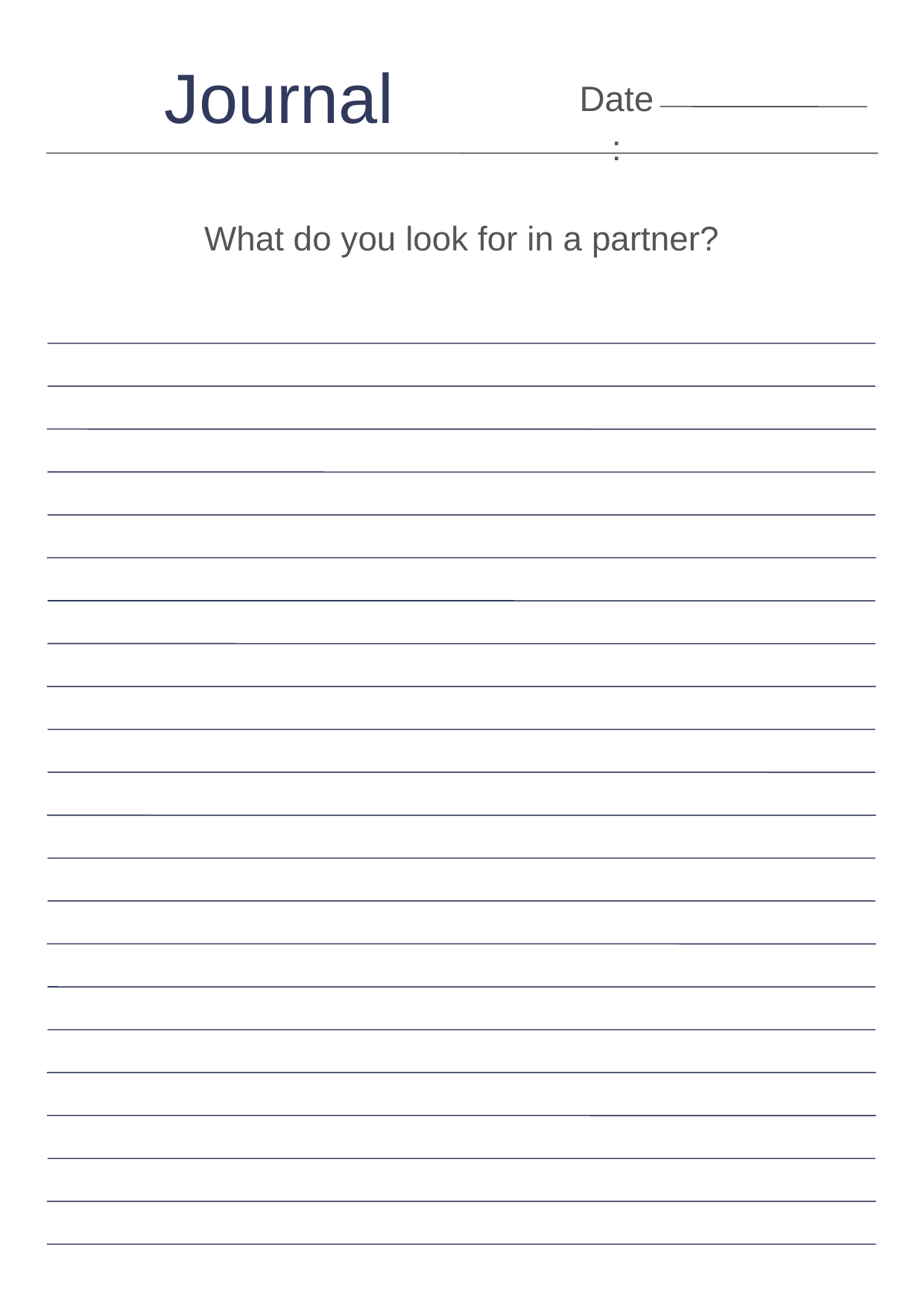

Journal
Date:

What do you look for in a partner?